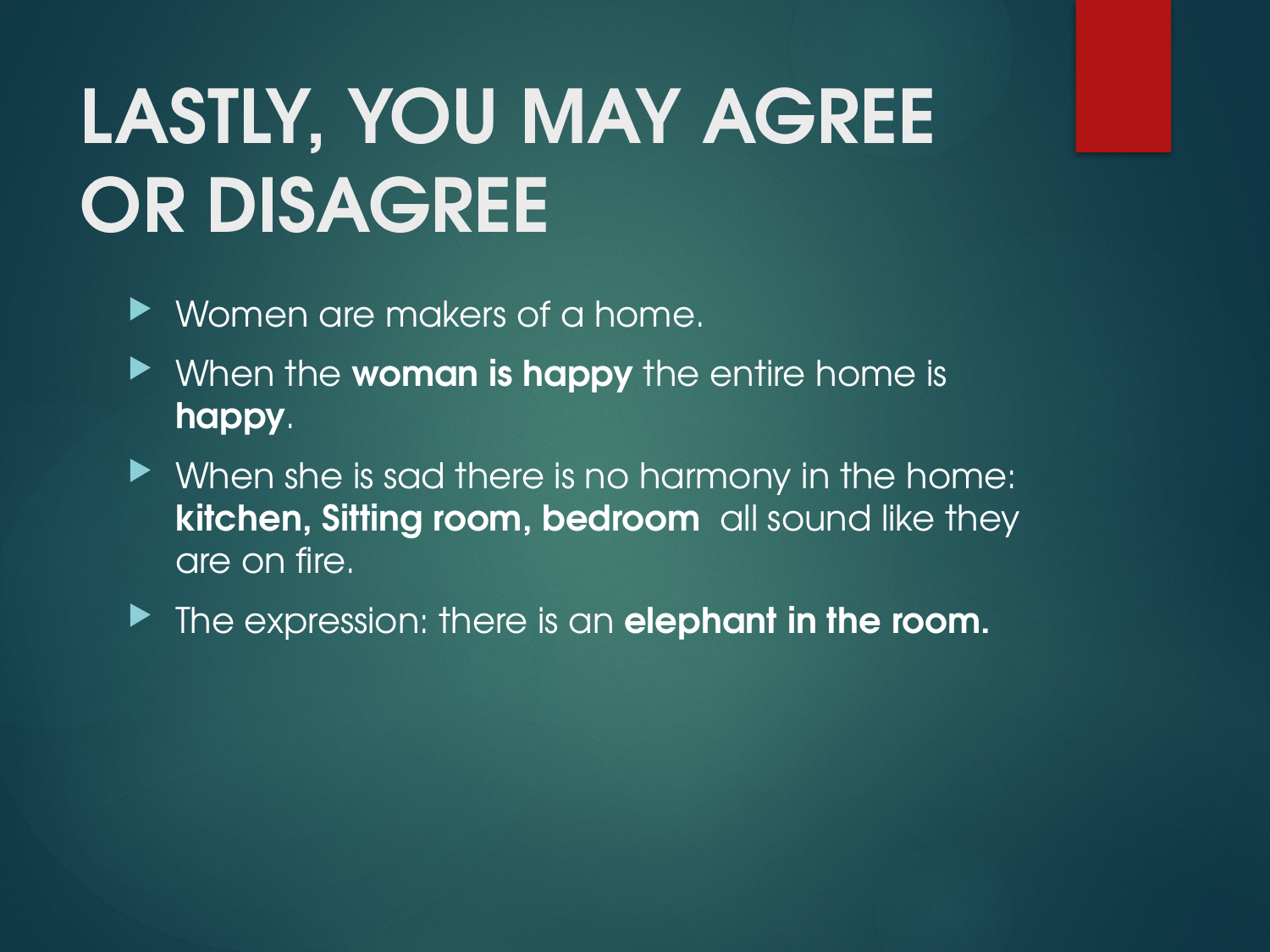

# LASTLY, YOU MAY AGREE OR DISAGREE
Women are makers of a home.
When the woman is happy the entire home is happy.
When she is sad there is no harmony in the home: kitchen, Sitting room, bedroom  all sound like they are on fire.
The expression: there is an elephant in the room.